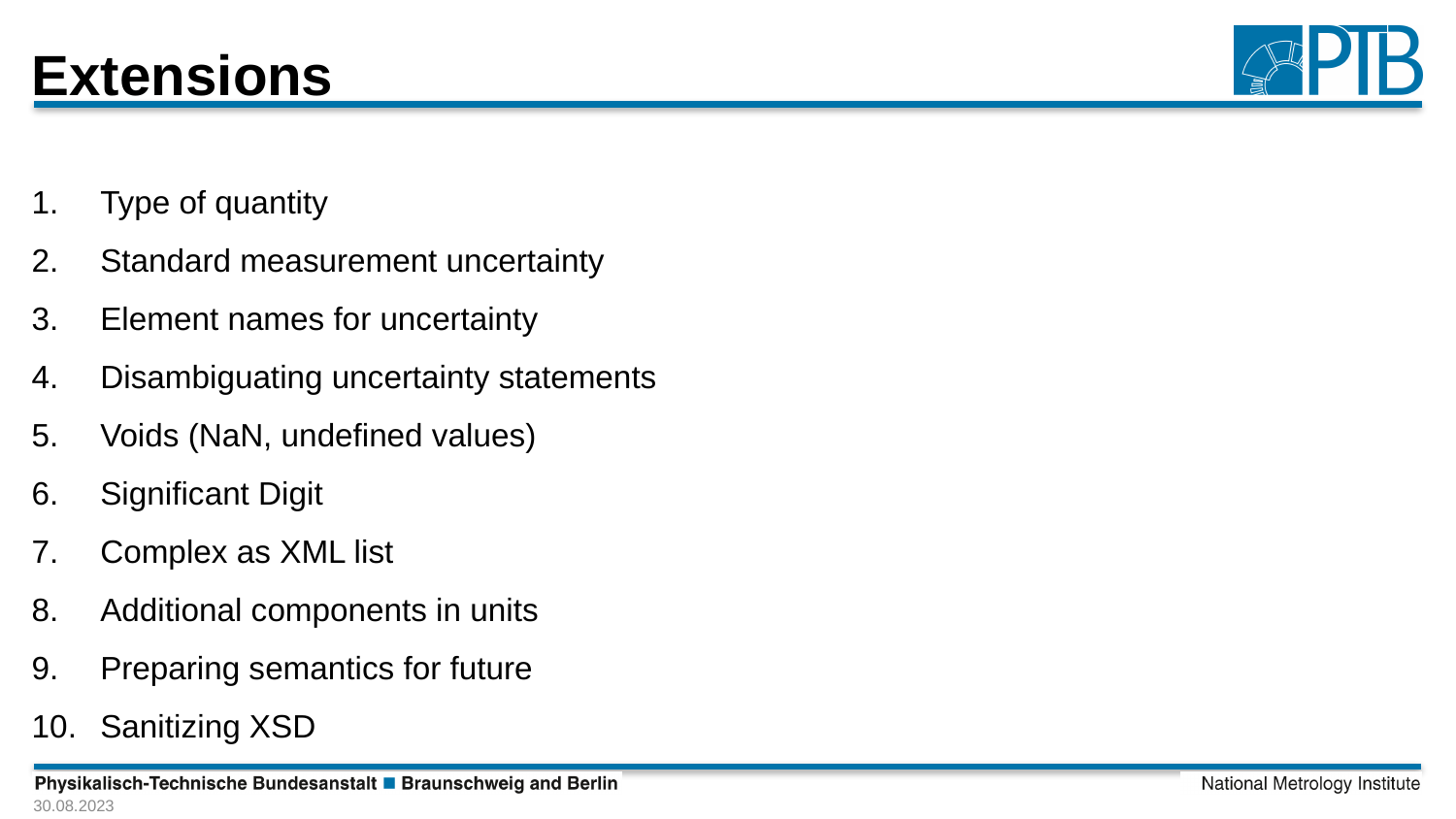

# Extensions
Type of quantity
Standard measurement uncertainty
Element names for uncertainty
Disambiguating uncertainty statements
Voids (NaN, undefined values)
Significant Digit
Complex as XML list
Additional components in units
Preparing semantics for future
Sanitizing XSD
30.08.2023